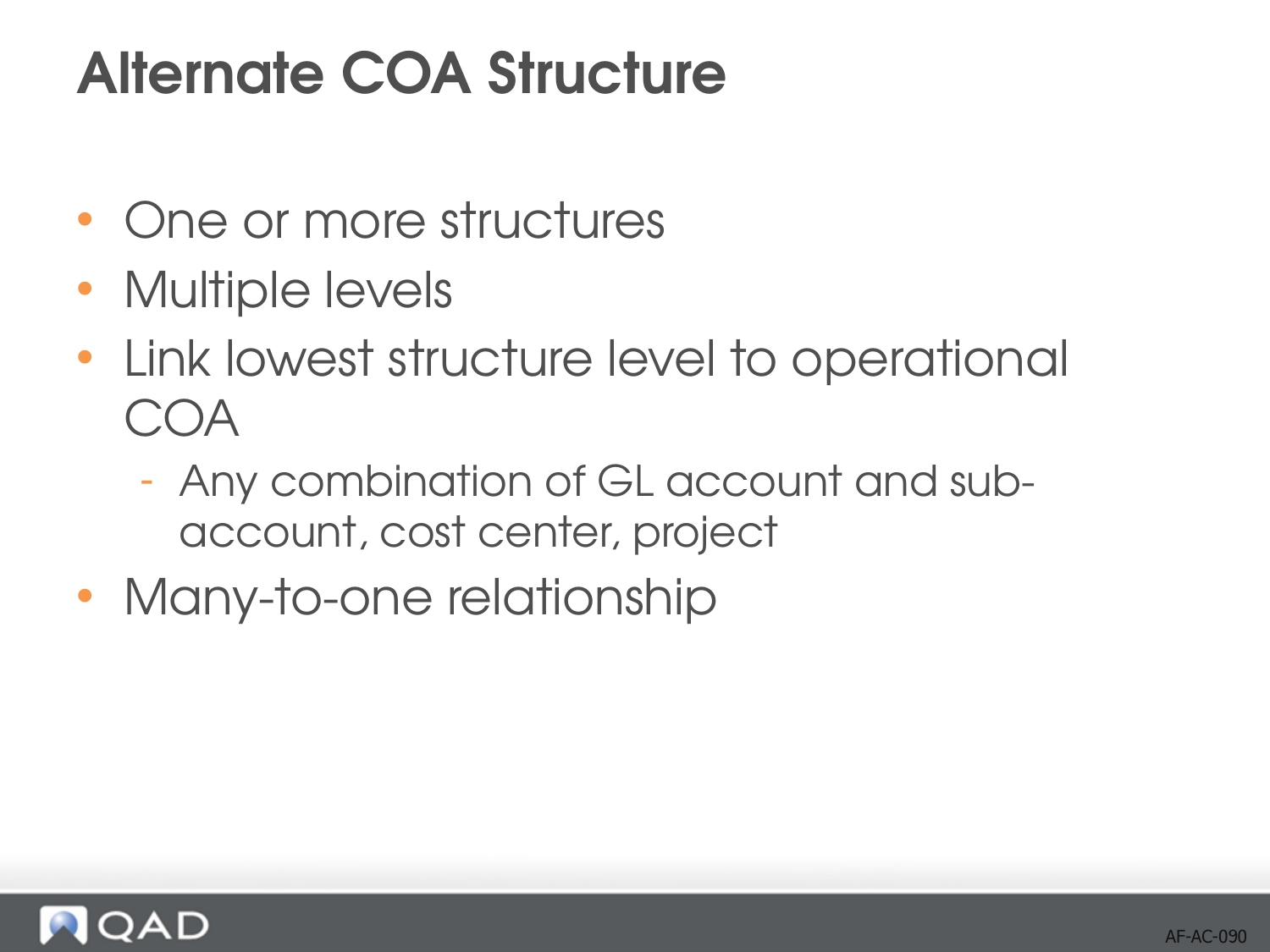

# Alternate COA Structure
One or more structures
Multiple levels
Link lowest structure level to operational COA
Any combination of GL account and sub-account, cost center, project
Many-to-one relationship

AF-AC-090